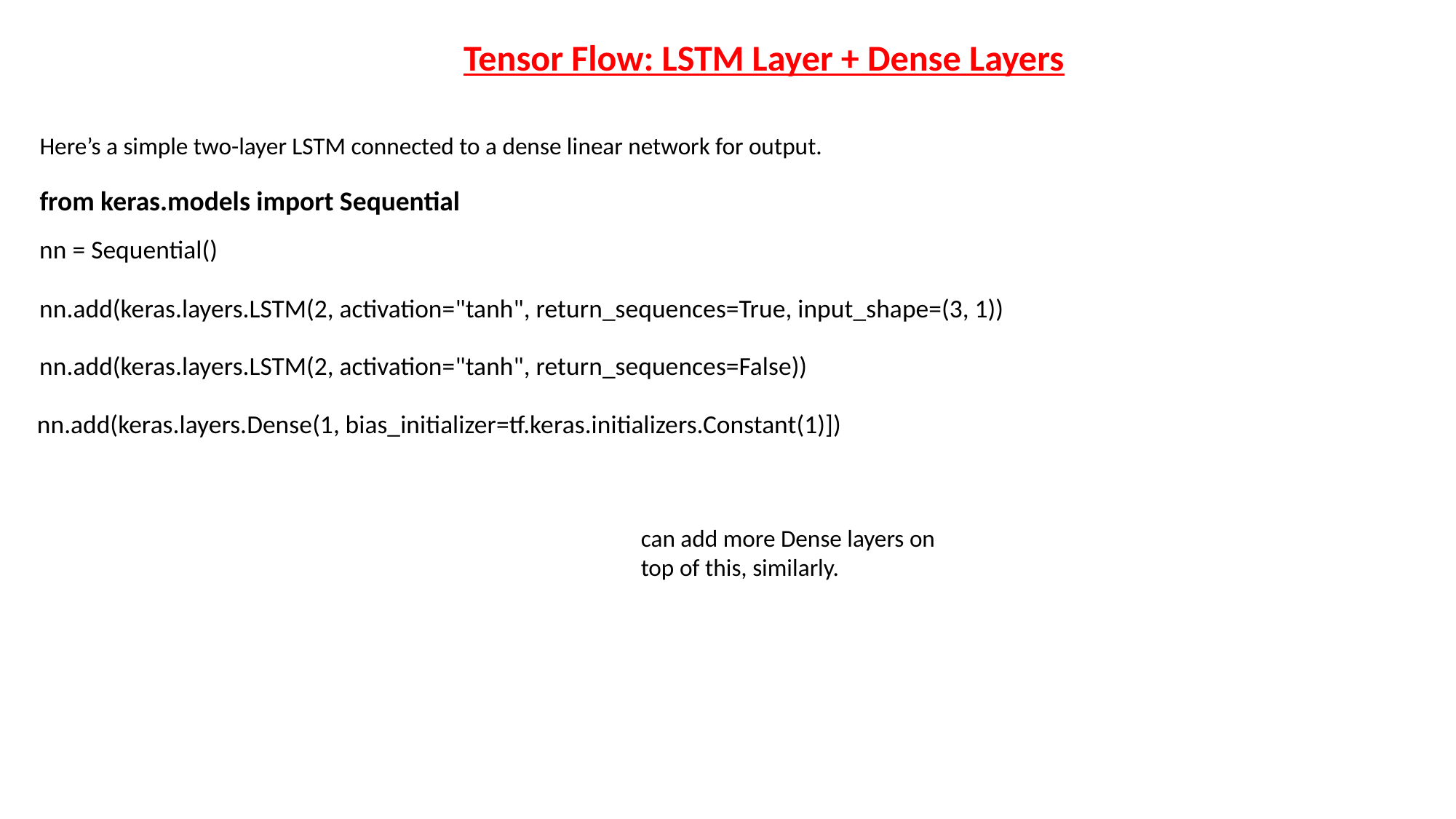

Tensor Flow: LSTM Layer + Dense Layers
Here’s a simple two-layer LSTM connected to a dense linear network for output.
from keras.models import Sequential
nn = Sequential()
nn.add(keras.layers.LSTM(2, activation="tanh", return_sequences=True, input_shape=(3, 1))
nn.add(keras.layers.LSTM(2, activation="tanh", return_sequences=False))
nn.add(keras.layers.Dense(1, bias_initializer=tf.keras.initializers.Constant(1)])
can add more Dense layers on top of this, similarly.